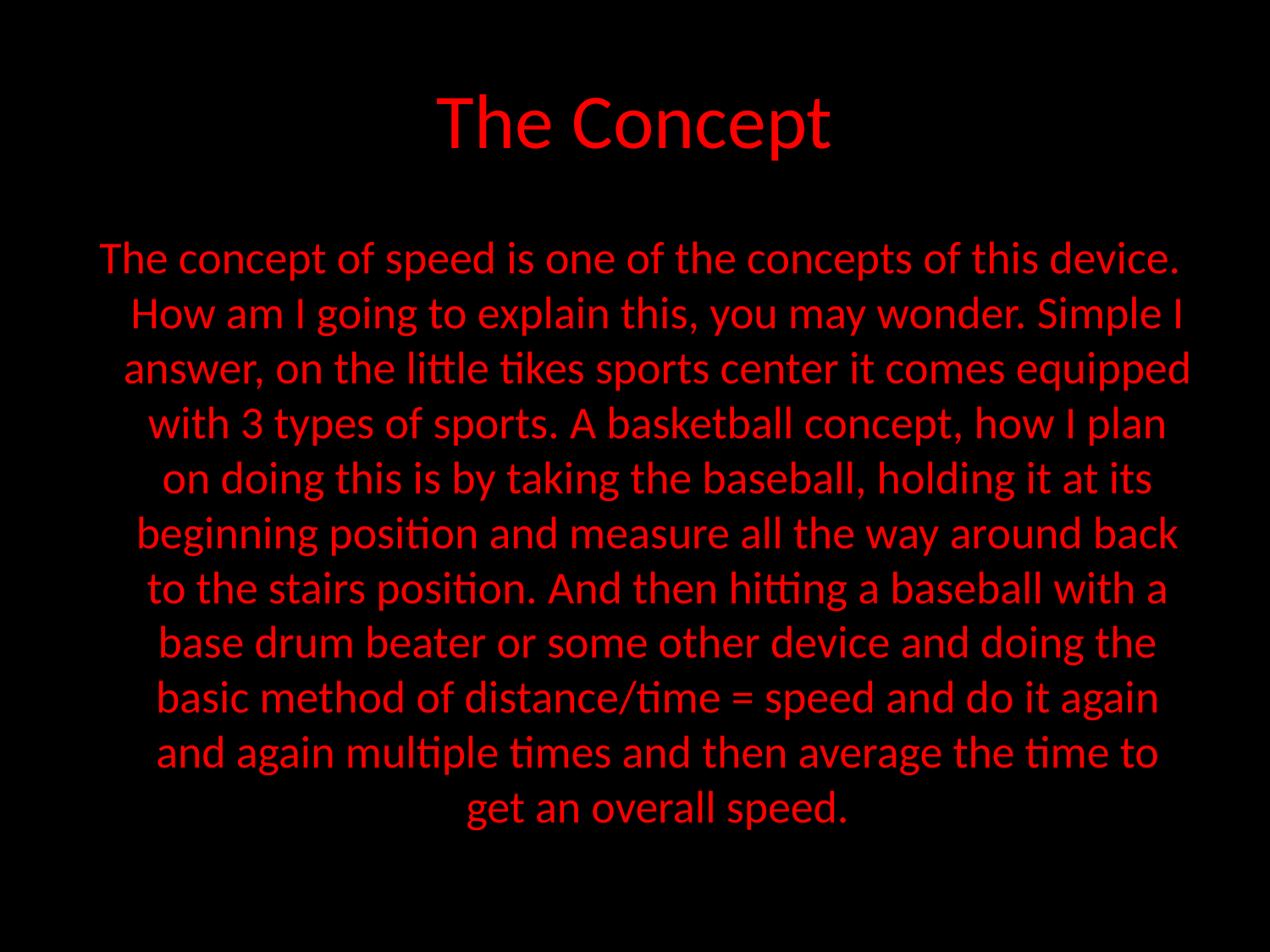

# The Concept
 The concept of speed is one of the concepts of this device. How am I going to explain this, you may wonder. Simple I answer, on the little tikes sports center it comes equipped with 3 types of sports. A basketball concept, how I plan on doing this is by taking the baseball, holding it at its beginning position and measure all the way around back to the stairs position. And then hitting a baseball with a base drum beater or some other device and doing the basic method of distance/time = speed and do it again and again multiple times and then average the time to get an overall speed.